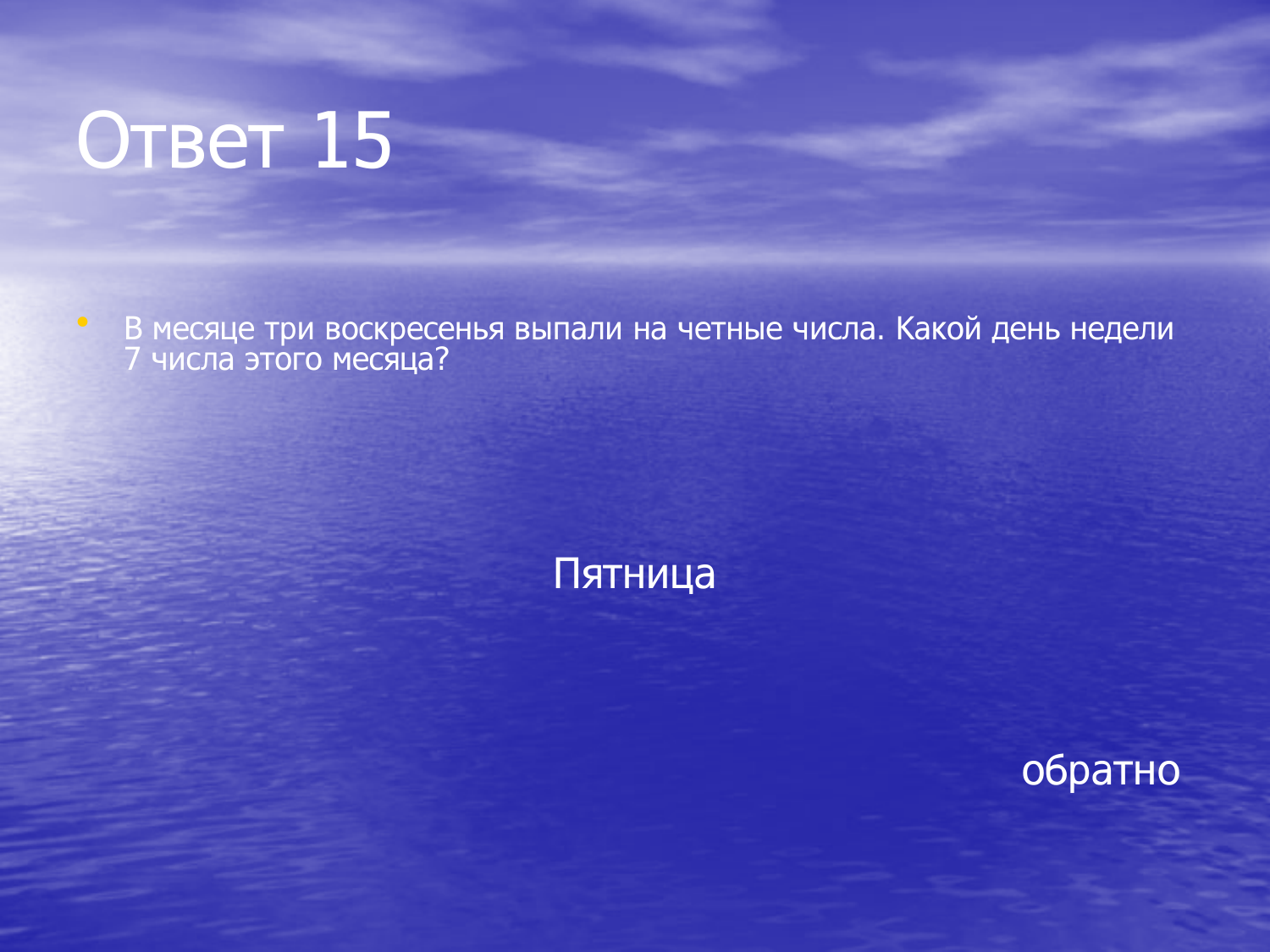

# Ответ 15

В месяце три воскресенья выпали на четные числа. Какой день недели 7 числа этого месяца?

Пятница

обратно